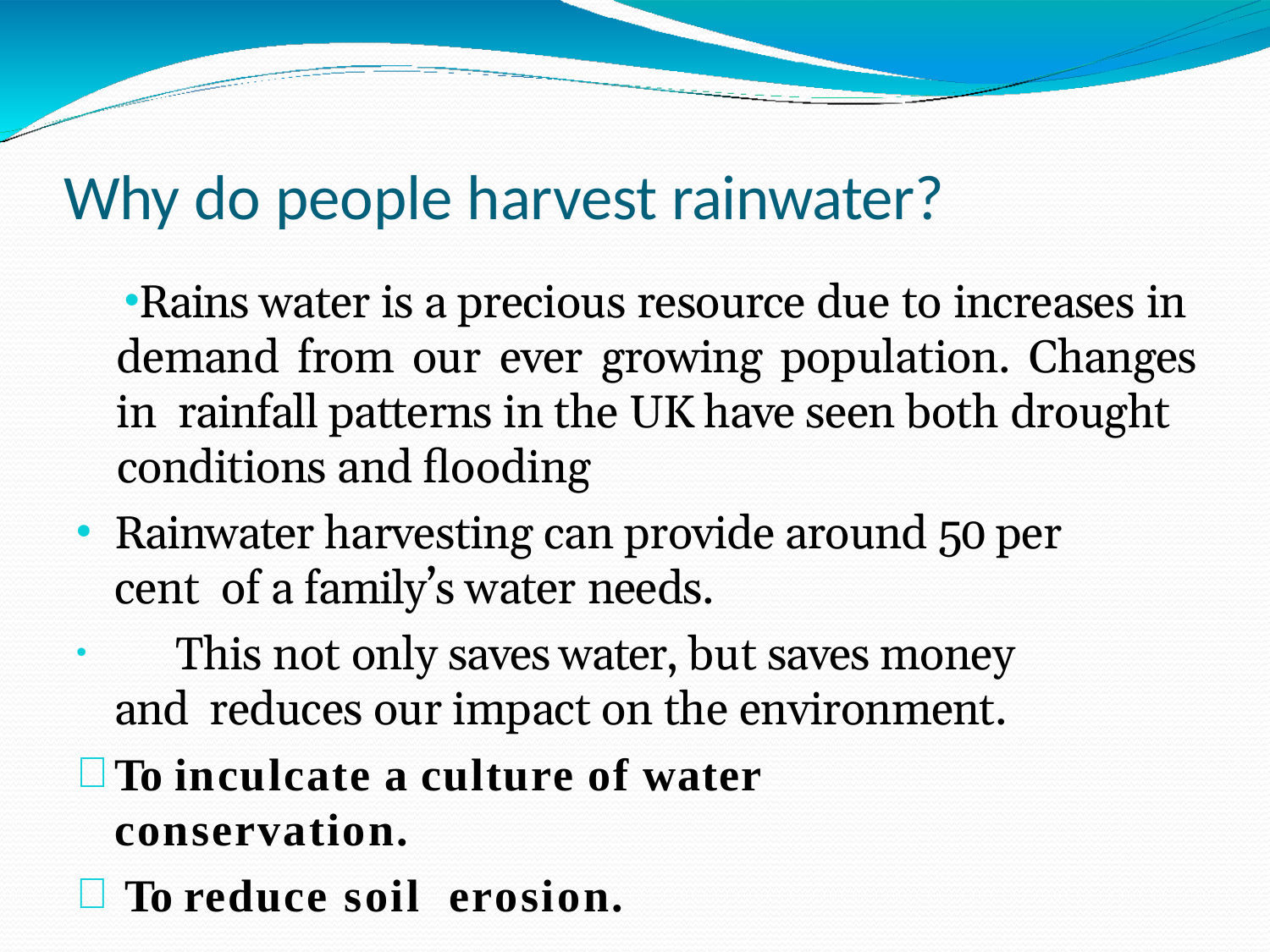

# Why do people harvest rainwater?
Rains water is a precious resource due to increases in  demand from our ever growing population. Changes in  rainfall patterns in the UK have seen both drought
    conditions and flooding
Rainwater harvesting can provide around 50 per cent  of a family’s water needs.
	This not only saves water, but saves money and  reduces our impact on the environment.
To inculcate a culture of water conservation.
To reduce soil  erosion.